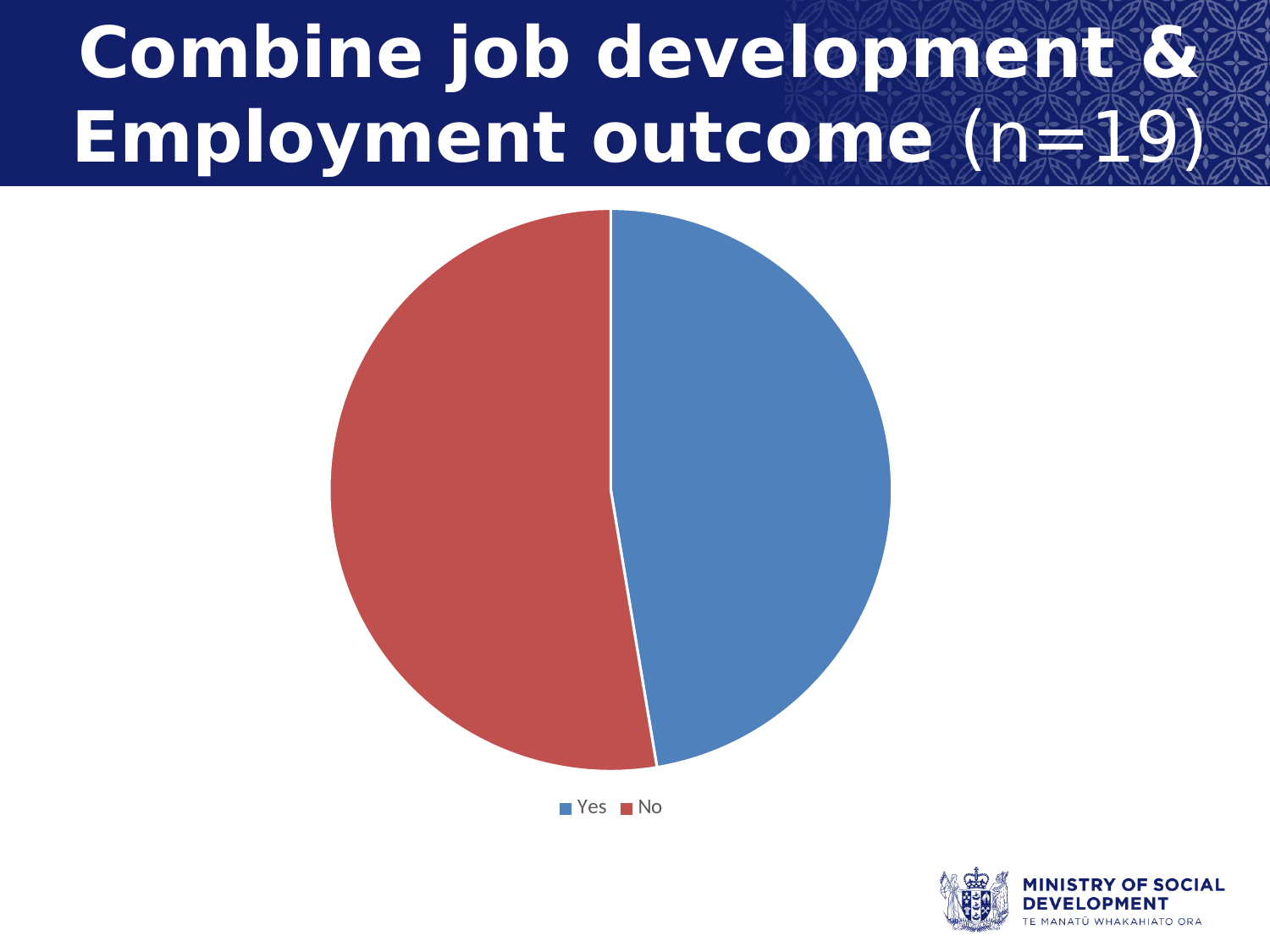

# Combine job development & Employment outcome (n=19)

### Chart

| Category | Sales |
|---|---|
| Yes | 9.0 |
| No | 10.0 |